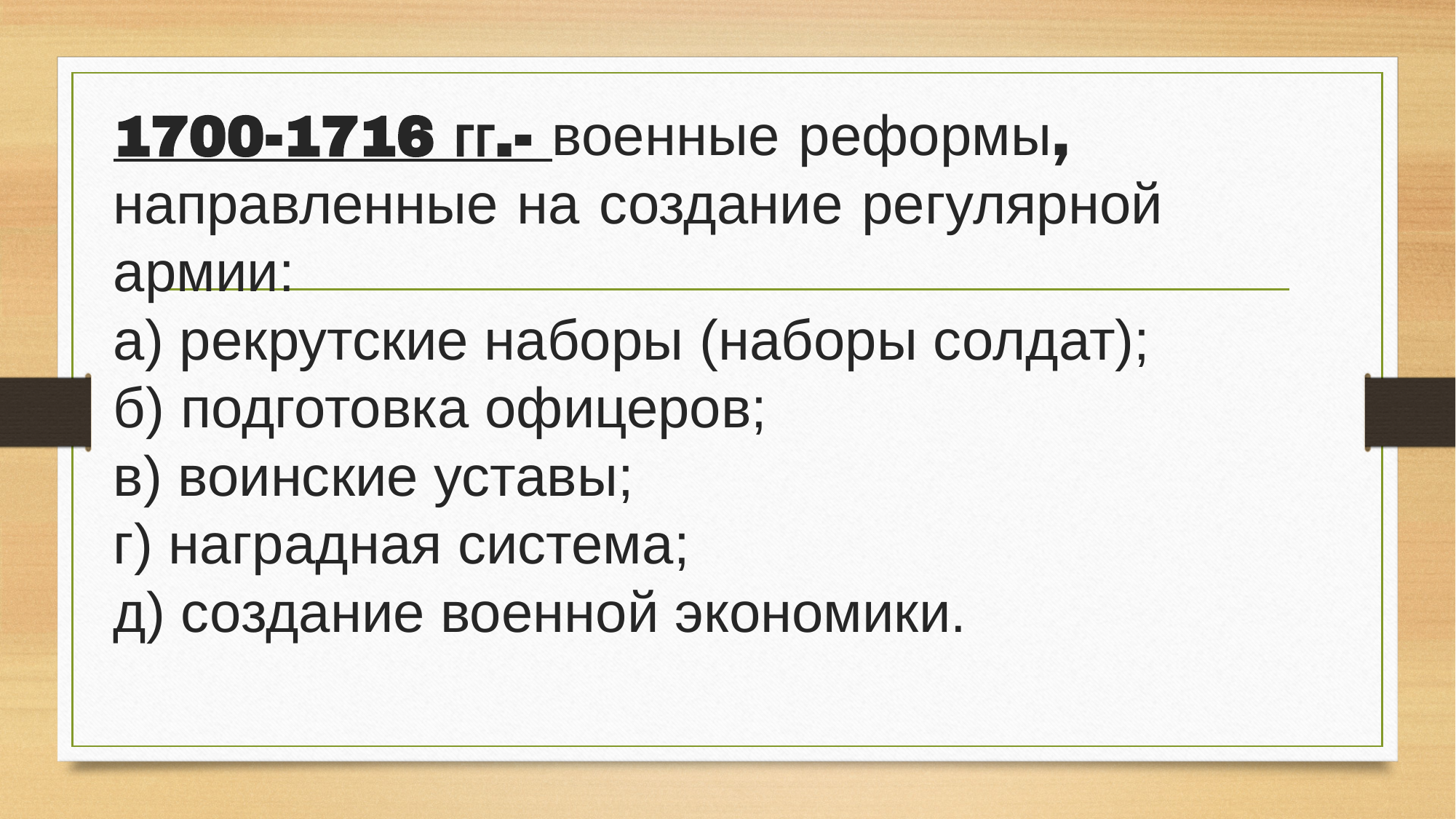

# 1700-1716 гг.- военные реформы, направленные на создание регулярной армии: а) рекрутские наборы (наборы солдат); б) подготовка офицеров; в) воинские уставы; г) наградная система; д) создание военной экономики.